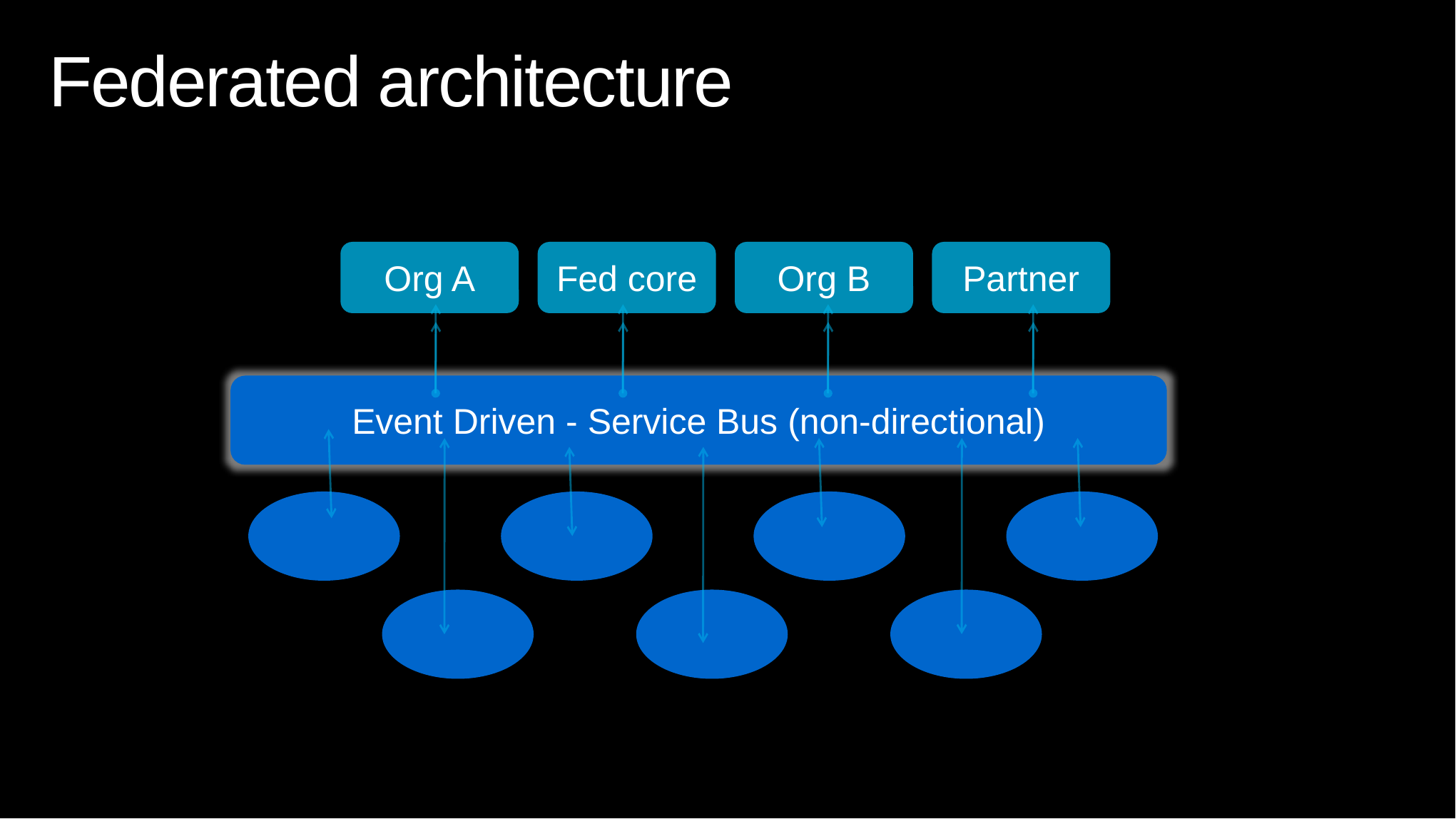

# Federated architecture
Org A
Fed core
Org B
Partner
Event Driven - Service Bus (non-directional)